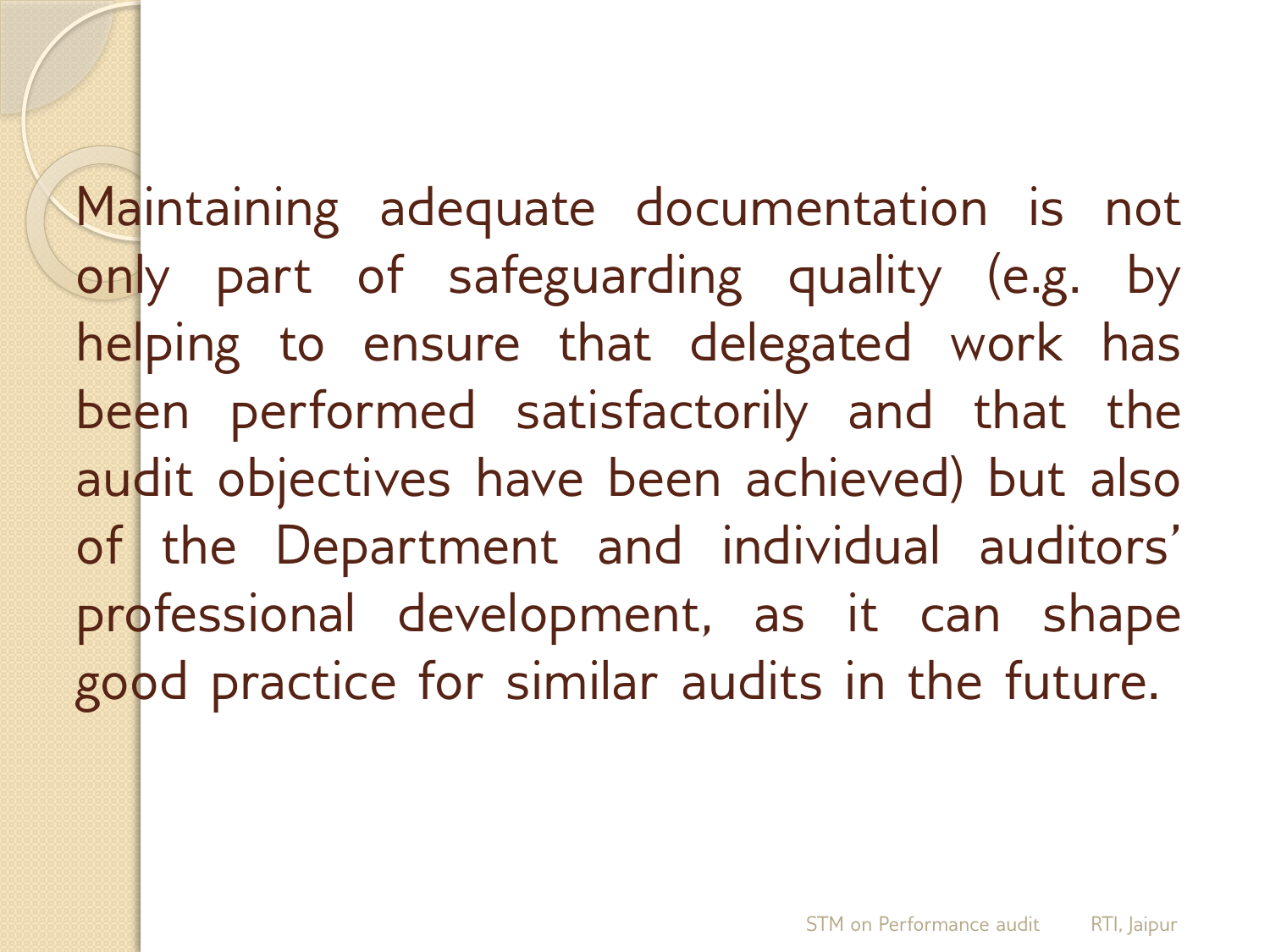

# Maintaining adequate documentation is not only part of safeguarding quality (e.g. by helping to ensure that delegated work has been performed satisfactorily and that the audit objectives have been achieved) but also of the Department and individual auditors’ professional development, as it can shape good practice for similar audits in the future.
STM on Performance audit        RTI, Jaipur